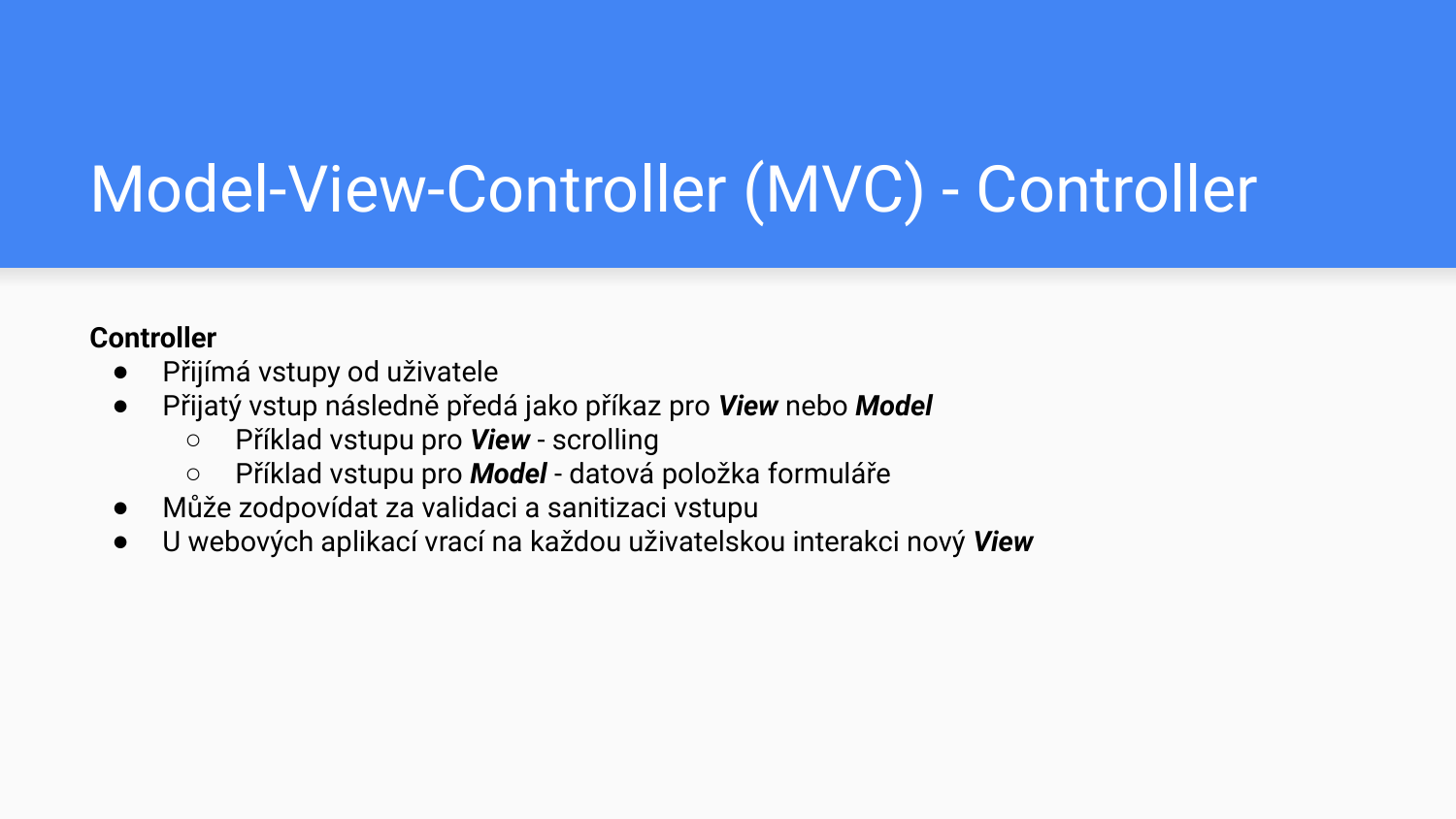

# Model-View-Controller (MVC) - Controller
Controller
Přijímá vstupy od uživatele
Přijatý vstup následně předá jako příkaz pro View nebo Model
Příklad vstupu pro View - scrolling
Příklad vstupu pro Model - datová položka formuláře
Může zodpovídat za validaci a sanitizaci vstupu
U webových aplikací vrací na každou uživatelskou interakci nový View